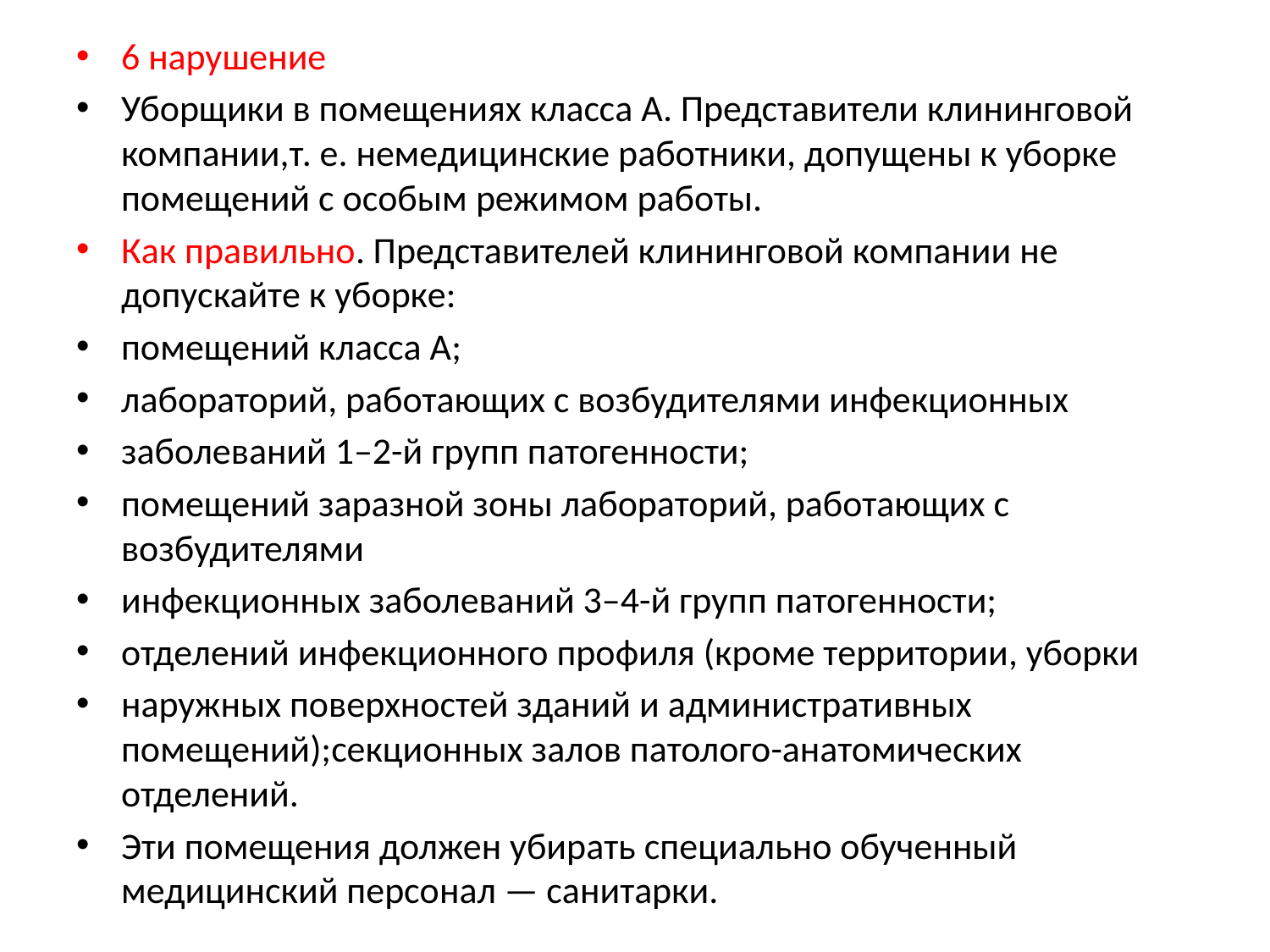

6 нарушение
Уборщики в помещениях класса А. Представители клининговой компании,т. е. немедицинские работники, допущены к уборке помещений с особым режимом работы.
Как правильно. Представителей клининговой компании не допускайте к уборке:
помещений класса А;
лабораторий, работающих с возбудителями инфекционных
заболеваний 1–2-й групп патогенности;
помещений заразной зоны лабораторий, работающих с возбудителями
инфекционных заболеваний 3–4-й групп патогенности;
отделений инфекционного профиля (кроме территории, уборки
наружных поверхностей зданий и административных помещений);секционных залов патолого-анатомических отделений.
Эти помещения должен убирать специально обученный медицинский персонал — санитарки.